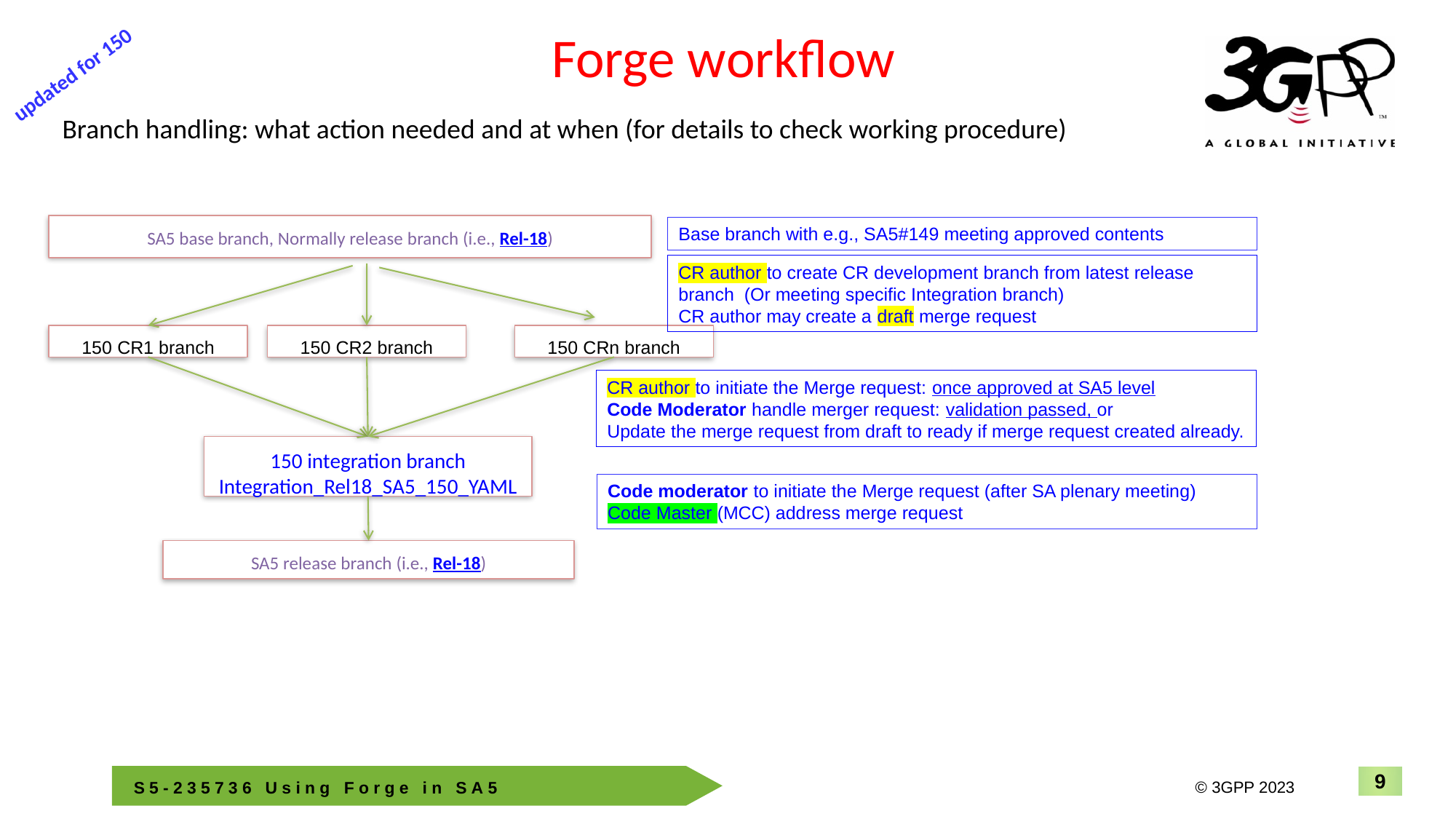

Forge workflow
updated for 150
Branch handling: what action needed and at when (for details to check working procedure)
SA5 base branch, Normally release branch (i.e., Rel-18)
Base branch with e.g., SA5#149 meeting approved contents
CR author to create CR development branch from latest release branch  (Or meeting specific Integration branch)
CR author may create a draft merge request
150 CR1 branch
150 CR2 branch
150 CRn branch
CR author to initiate the Merge request: once approved at SA5 level
Code Moderator handle merger request: validation passed, or
Update the merge request from draft to ready if merge request created already.
150 integration branch
Integration_Rel18_SA5_150_YAML
Code moderator to initiate the Merge request (after SA plenary meeting)
Code Master (MCC) address merge request
SA5 release branch (i.e., Rel-18)